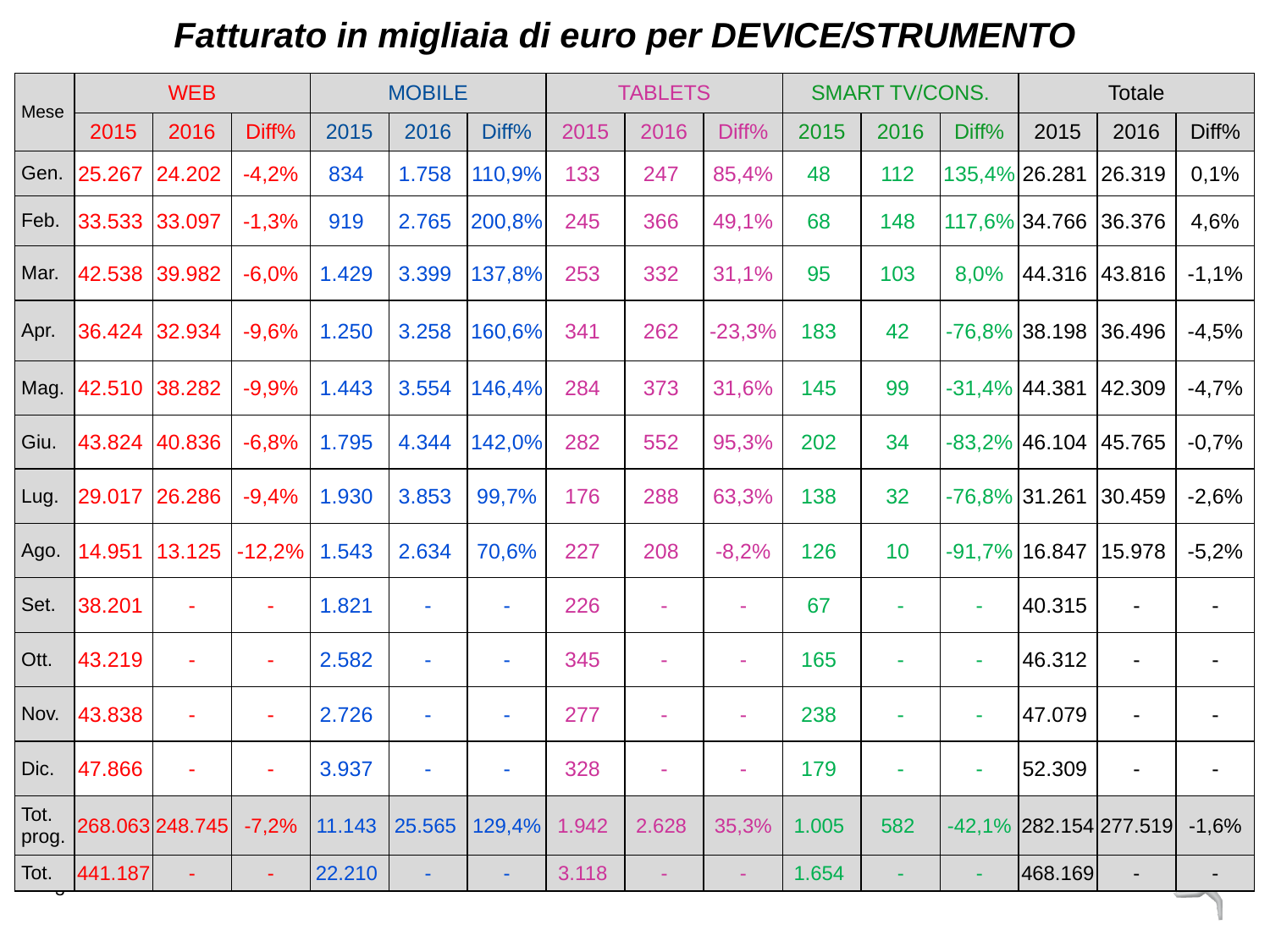

Fatturato in migliaia di euro per DEVICE/STRUMENTO

| Mese | WEB |  |  | MOBILE |  |  | TABLETS |  |  | SMART TV/CONS. |  |  | Totale |  |  |
| --- | --- | --- | --- | --- | --- | --- | --- | --- | --- | --- | --- | --- | --- | --- | --- |
|  | 2015 | 2016 | Diff% | 2015 | 2016 | Diff% | 2015 | 2016 | Diff% | 2015 | 2016 | Diff% | 2015 | 2016 | Diff% |
| Gen. | 25.267 | 24.202 | -4,2% | 834 | 1.758 | 110,9% | 133 | 247 | 85,4% | 48 | 112 | 135,4% | 26.281 | 26.319 | 0,1% |
| Feb. | 33.533 | 33.097 | -1,3% | 919 | 2.765 | 200,8% | 245 | 366 | 49,1% | 68 | 148 | 117,6% | 34.766 | 36.376 | 4,6% |
| Mar. | 42.538 | 39.982 | -6,0% | 1.429 | 3.399 | 137,8% | 253 | 332 | 31,1% | 95 | 103 | 8,0% | 44.316 | 43.816 | -1,1% |
| Apr. | 36.424 | 32.934 | -9,6% | 1.250 | 3.258 | 160,6% | 341 | 262 | -23,3% | 183 | 42 | -76,8% | 38.198 | 36.496 | -4,5% |
| Mag. | 42.510 | 38.282 | -9,9% | 1.443 | 3.554 | 146,4% | 284 | 373 | 31,6% | 145 | 99 | -31,4% | 44.381 | 42.309 | -4,7% |
| Giu. | 43.824 | 40.836 | -6,8% | 1.795 | 4.344 | 142,0% | 282 | 552 | 95,3% | 202 | 34 | -83,2% | 46.104 | 45.765 | -0,7% |
| Lug. | 29.017 | 26.286 | -9,4% | 1.930 | 3.853 | 99,7% | 176 | 288 | 63,3% | 138 | 32 | -76,8% | 31.261 | 30.459 | -2,6% |
| Ago. | 14.951 | 13.125 | -12,2% | 1.543 | 2.634 | 70,6% | 227 | 208 | -8,2% | 126 | 10 | -91,7% | 16.847 | 15.978 | -5,2% |
| Set. | 38.201 | - | - | 1.821 | - | - | 226 | - | - | 67 | - | - | 40.315 | - | - |
| Ott. | 43.219 | - | - | 2.582 | - | - | 345 | - | - | 165 | - | - | 46.312 | - | - |
| Nov. | 43.838 | - | - | 2.726 | - | - | 277 | - | - | 238 | - | - | 47.079 | - | - |
| Dic. | 47.866 | - | - | 3.937 | - | - | 328 | - | - | 179 | - | - | 52.309 | - | - |
| Tot. prog. | 268.063 | 248.745 | -7,2% | 11.143 | 25.565 | 129,4% | 1.942 | 2.628 | 35,3% | 1.005 | 582 | -42,1% | 282.154 | 277.519 | -1,6% |
| Tot. | 441.187 | - | - | 22.210 | - | - | 3.118 | - | - | 1.654 | - | - | 468.169 | - | - |